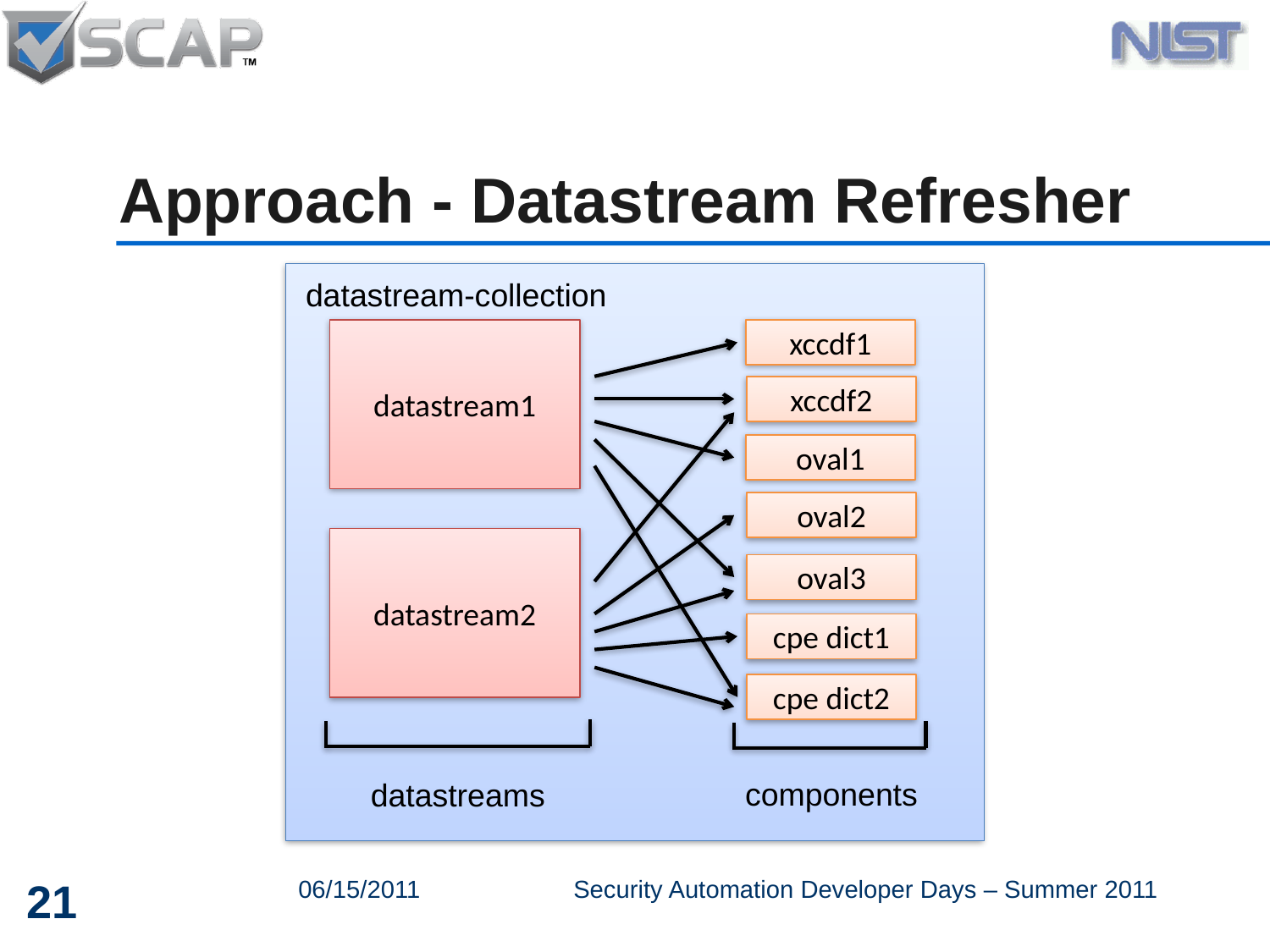

# Approach - Datastream Refresher

datastream-collection
datastream1
xccdf1
xccdf2
oval1
oval2
datastream2
oval3
cpe dict1
cpe dict2
components
datastreams
21
06/15/2011
Security Automation Developer Days – Summer 2011